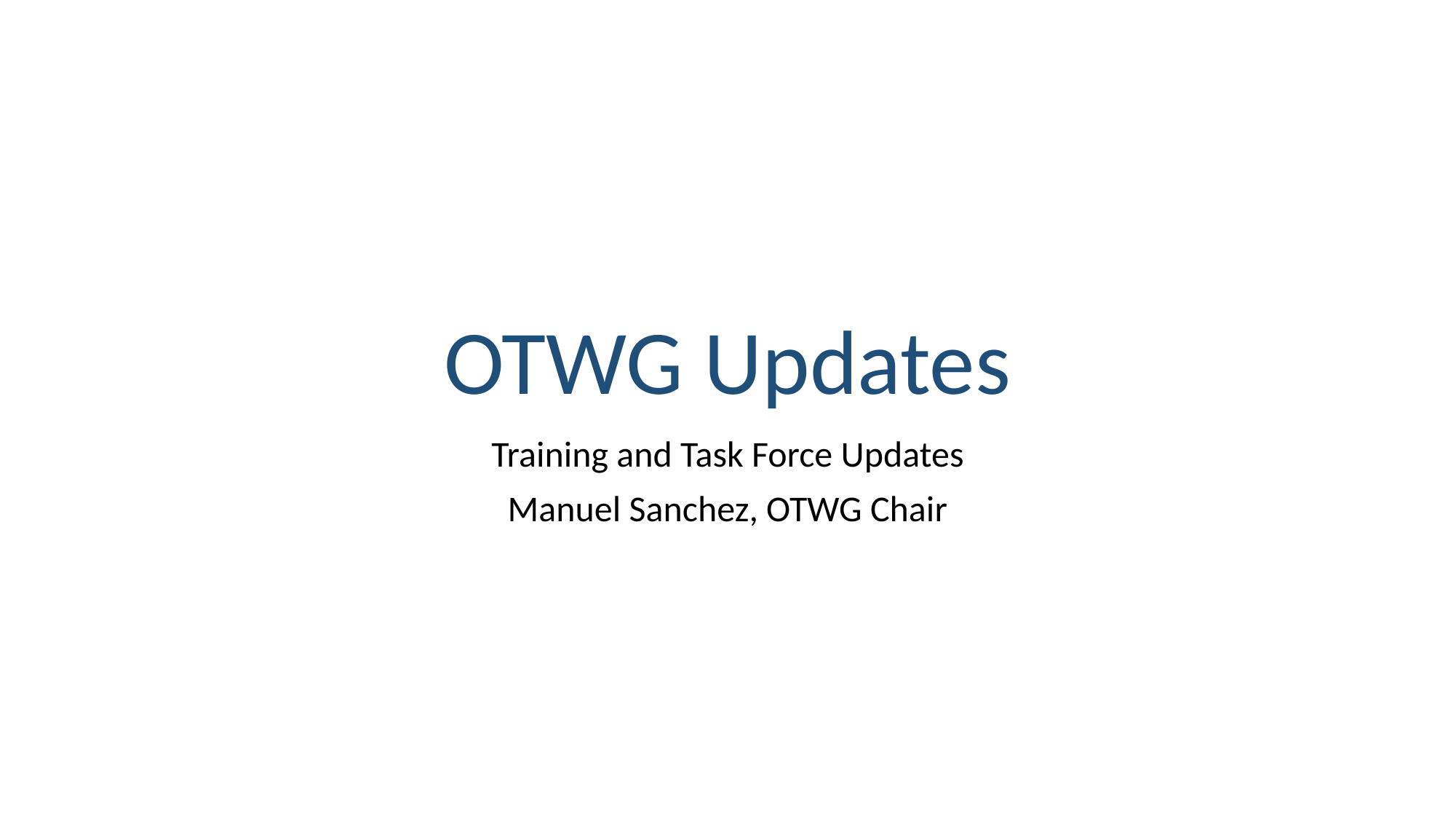

# OTWG Updates
Training and Task Force Updates
Manuel Sanchez, OTWG Chair